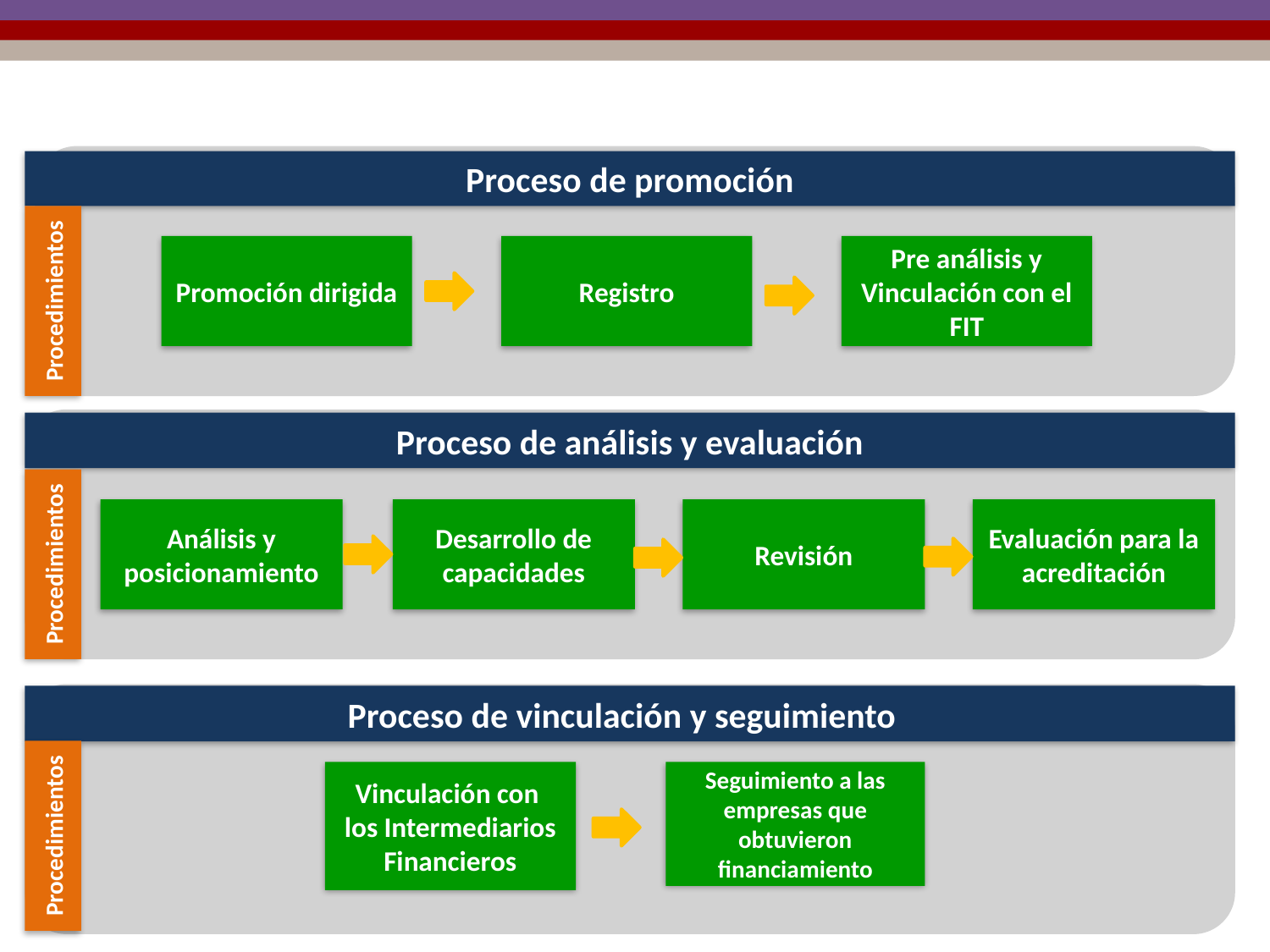

Proceso de promoción
Procedimientos
Promoción dirigida
Registro
Pre análisis y Vinculación con el FIT

Proceso de análisis y evaluación
Procedimientos
Análisis y posicionamiento
Desarrollo de capacidades
Revisión
Evaluación para la acreditación

Proceso de vinculación y seguimiento
Procedimientos
Vinculación con  los Intermediarios Financieros
Seguimiento a las empresas que obtuvieron financiamiento